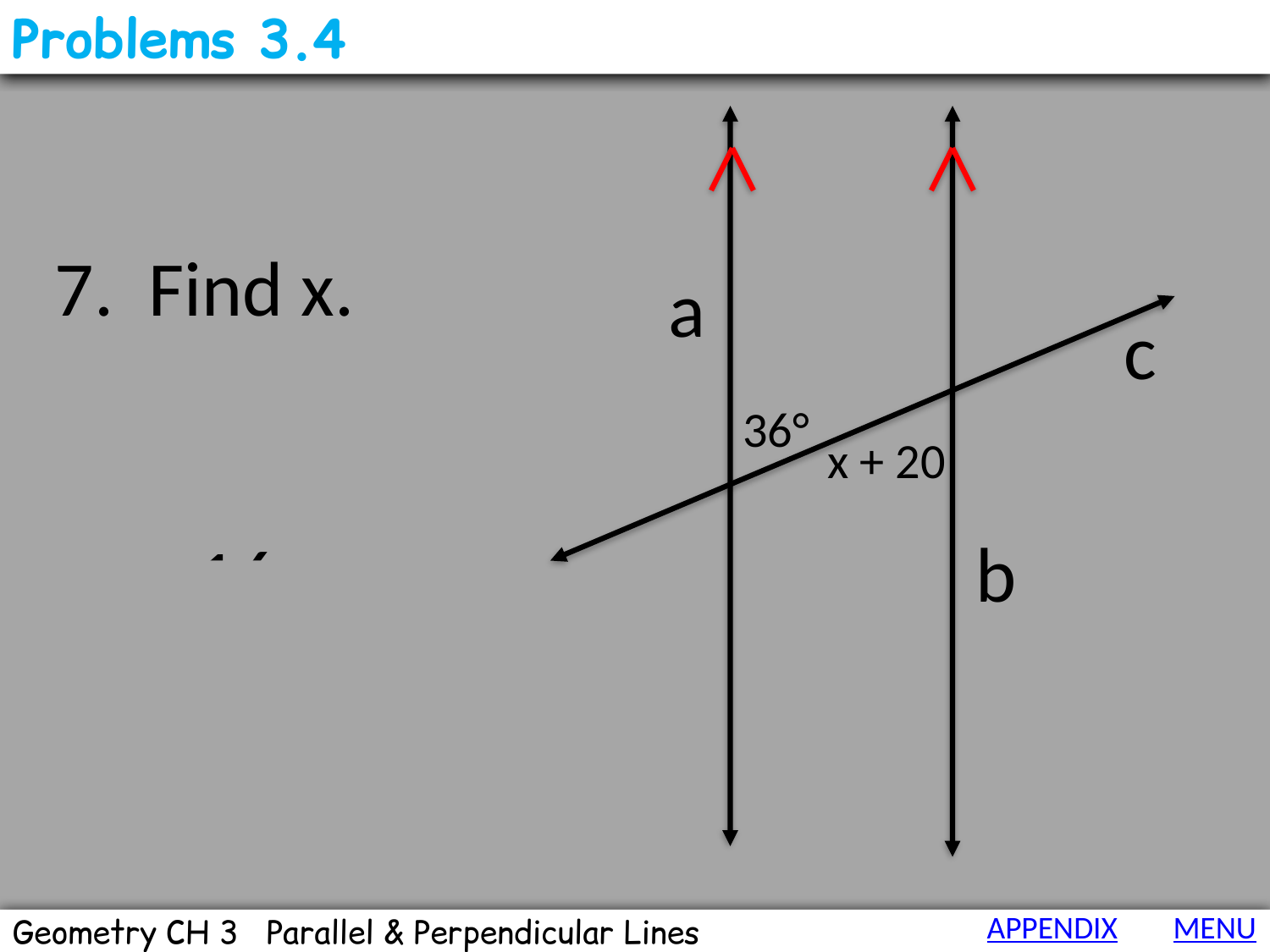

Problems 3.4

7.  Find x.
x + 20 = 36
   - 20    - 20
  x = 16
a

c

36°
x + 20

b

APPENDIX
MENU
Geometry CH 3	Parallel & Perpendicular Lines